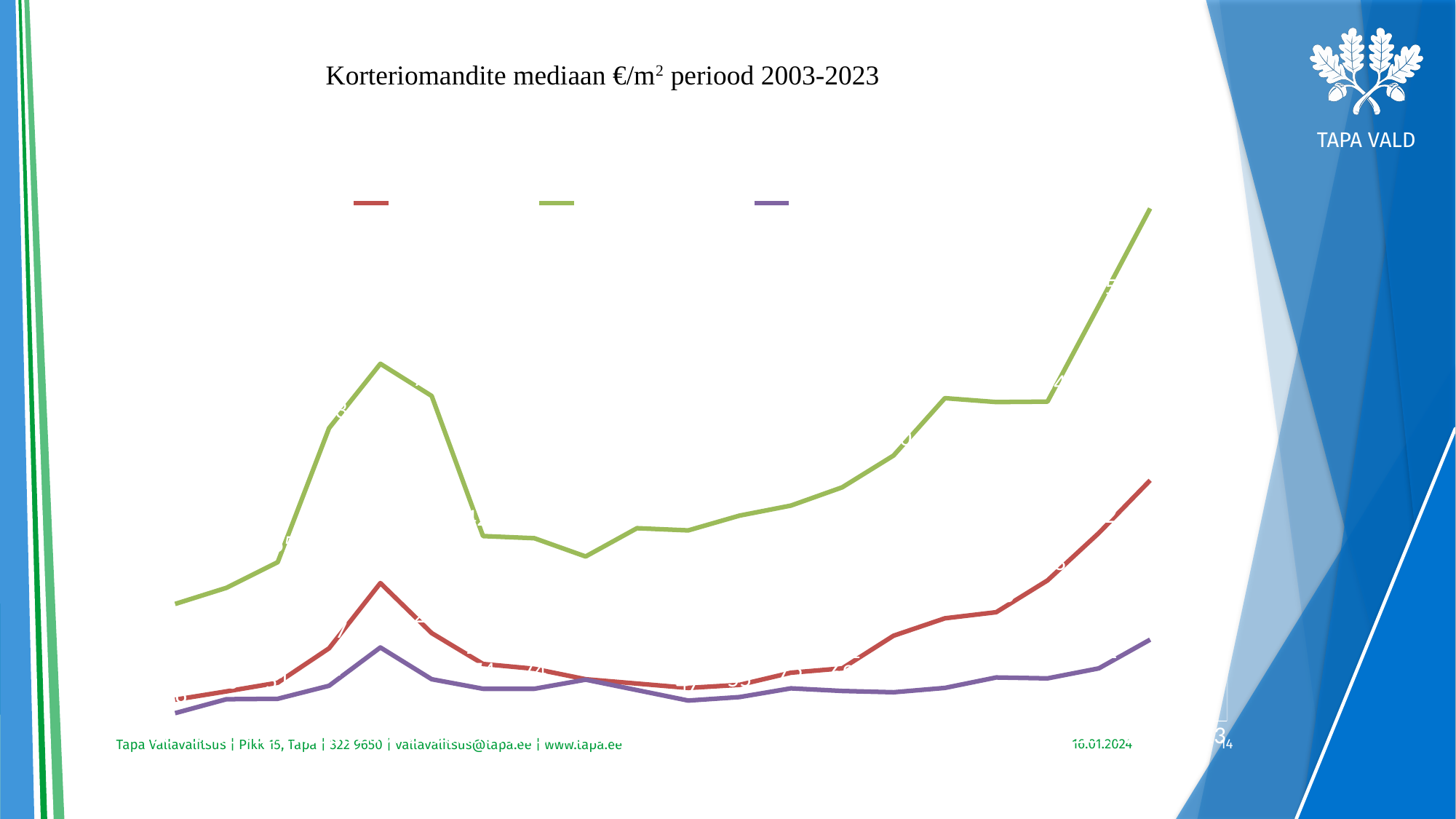

Korteriomandite mediaan €/m2 periood 2003-2023

### Chart

| Category | Tapa linn | Rakvere linn | Tamsalu linn |
|---|---|---|---|
| 2003 | 49.0 | 269.0 | 18.0 |
| 2004 | 68.0 | 306.0 | 50.0 |
| 2005 | 88.0 | 365.0 | 51.0 |
| 2006 | 167.0 | 673.0 | 81.0 |
| 2007 | 317.0 | 821.0 | 169.0 |
| 2008 | 202.0 | 747.0 | 96.0 |
| 2009 | 131.0 | 425.0 | 74.0 |
| 2010 | 120.0 | 420.0 | 74.0 |
| 2011 | 96.0 | 378.0 | 95.0 |
| 2012 | 86.0 | 443.0 | 71.0 |
| 2013 | 76.0 | 438.0 | 47.0 |
| 2014 | 83.0 | 472.0 | 55.0 |
| 2015 | 111.0 | 495.0 | 75.0 |
| 2016 | 121.0 | 537.0 | 69.0 |
| 2017 | 196.0 | 610.0 | 66.0 |
| 2018 | 236.0 | 742.0 | 76.0 |
| 2019 | 250.0 | 733.0 | 100.0 |
| 2020 | 323.0 | 734.0 | 98.0 |
| 2021 | 432.0 | 955.0 | 121.0 |
| 2022 | 553.0 | 1178.0 | 187.0 |
| 2023 | None | None | None |
16.01.2024
14
Tapa Vallavalitsus | Pikk 15, Tapa | 322 9650 | vallavalitsus@tapa.ee | www.tapa.ee